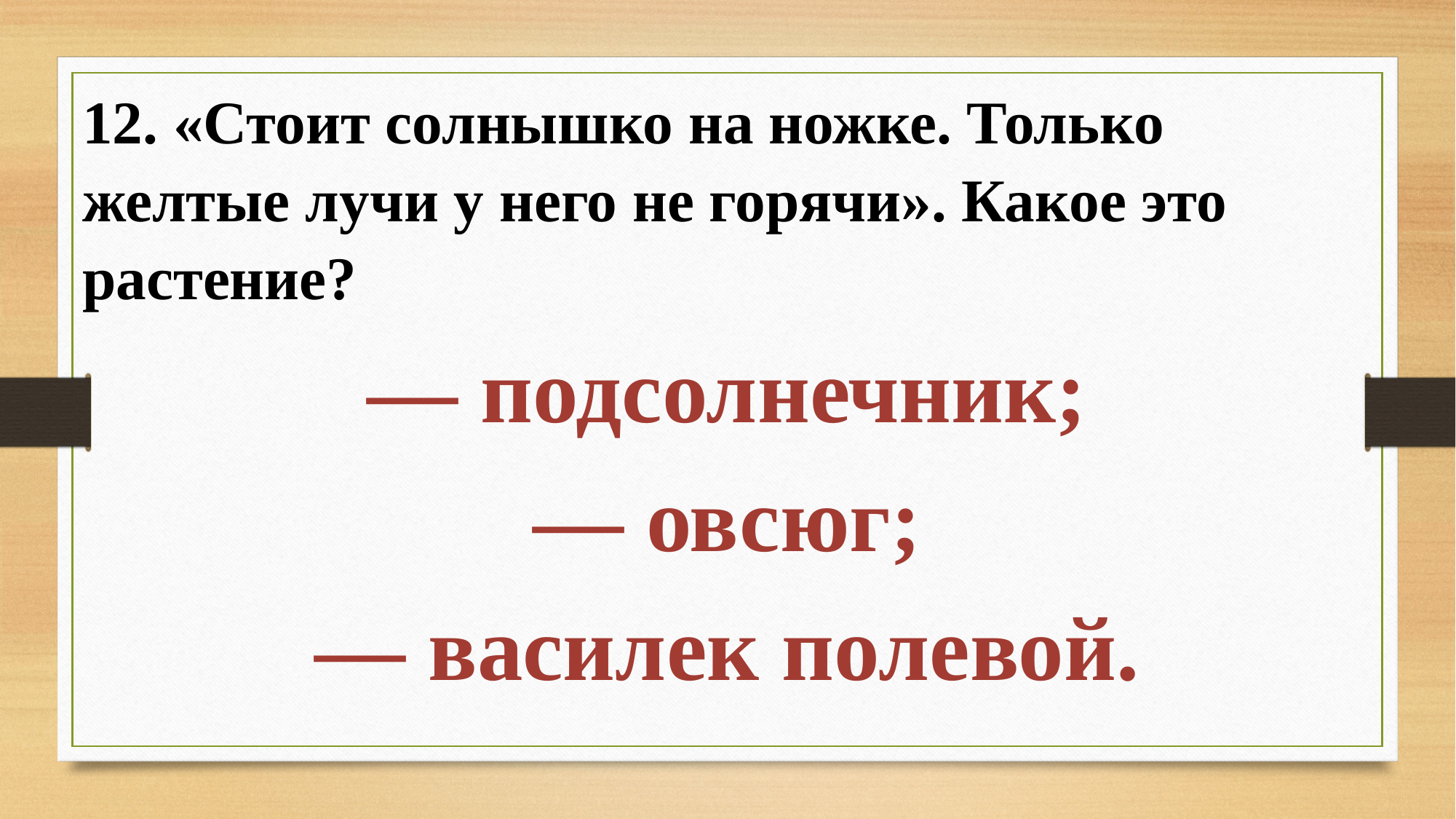

12. «Стоит солнышко на ножке. Только желтые лучи у него не горячи». Какое это растение?
— подсолнечник;
— овсюг;
— василек полевой.